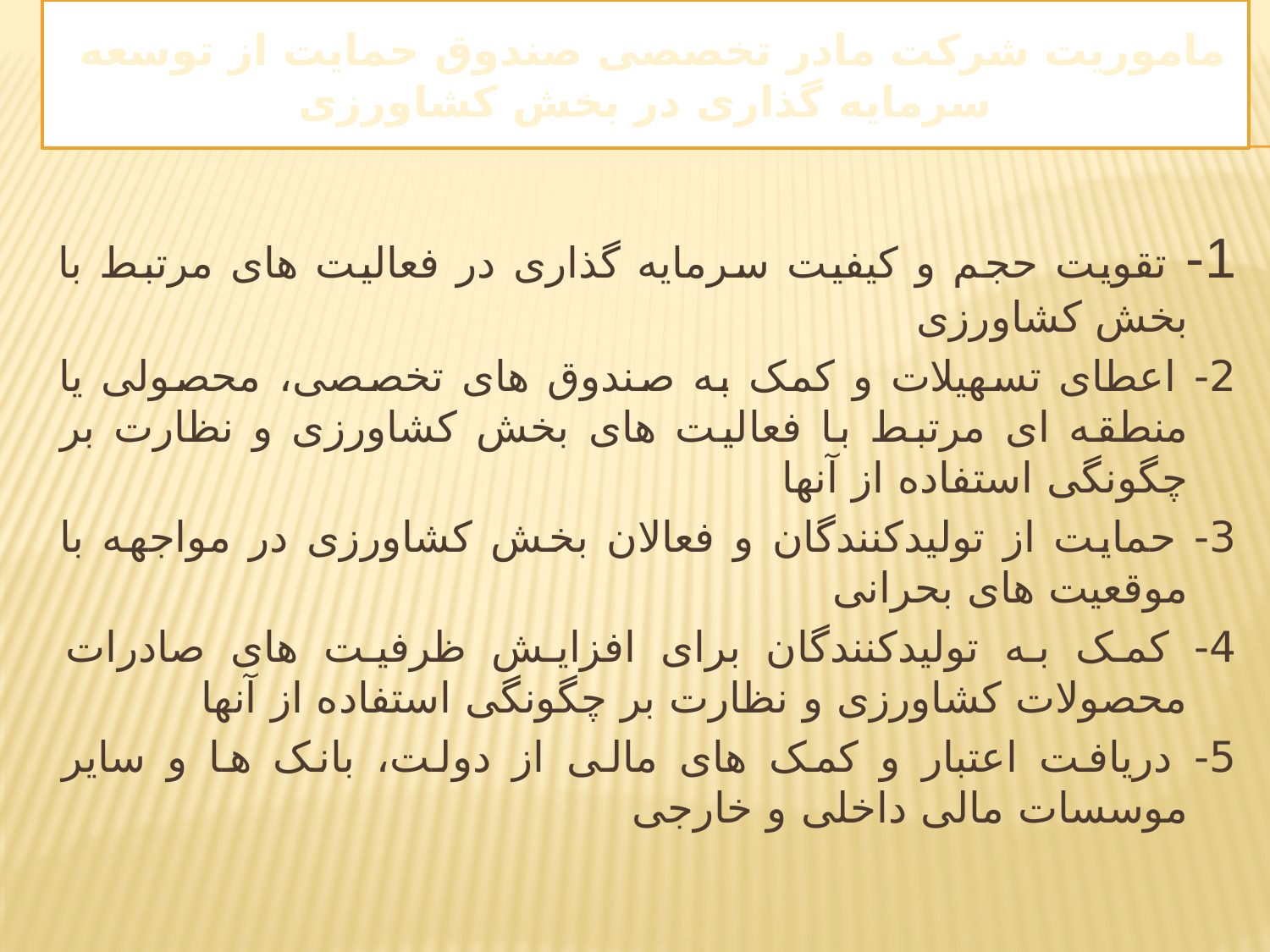

# ماموریت شرکت مادر تخصصی صندوق حمایت از توسعه سرمایه گذاری در بخش کشاورزی
1- تقویت حجم و کیفیت سرمایه گذاری در فعالیت های مرتبط با بخش کشاورزی
2- اعطای تسهیلات و کمک به صندوق های تخصصی، محصولی یا منطقه ای مرتبط با فعالیت های بخش کشاورزی و نظارت بر چگونگی استفاده از آنها
3- حمایت از تولیدکنندگان و فعالان بخش کشاورزی در مواجهه با موقعیت های بحرانی
4- کمک به تولیدکنندگان برای افزایش ظرفیت های صادرات محصولات کشاورزی و نظارت بر چگونگی استفاده از آنها
5- دریافت اعتبار و کمک های مالی از دولت، بانک ها و سایر موسسات مالی داخلی و خارجی